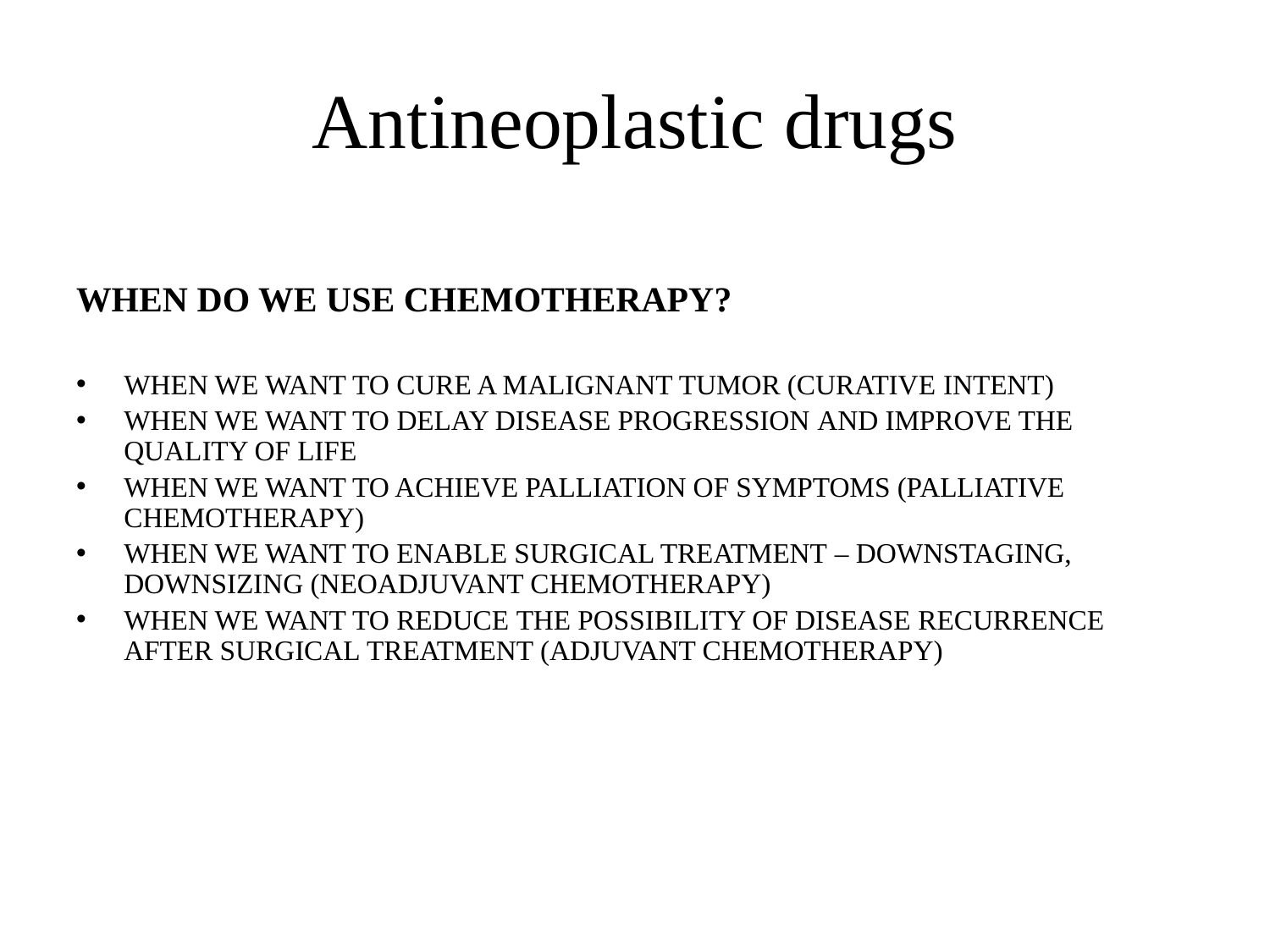

# Antineoplastic drugs
WHEN DO WE USE CHEMOTHERAPY?

WHEN WE WANT TO CURE A MALIGNANT TUMOR (CURATIVE INTENT)
WHEN WE WANT TO DELAY DISEASE PROGRESSION AND IMPROVE THE QUALITY OF LIFE
WHEN WE WANT TO ACHIEVE PALLIATION OF SYMPTOMS (PALLIATIVE CHEMOTHERAPY)
WHEN WE WANT TO ENABLE SURGICAL TREATMENT – DOWNSTAGING, DOWNSIZING (NEOADJUVANT CHEMOTHERAPY)
WHEN WE WANT TO REDUCE THE POSSIBILITY OF DISEASE RECURRENCE AFTER SURGICAL TREATMENT (ADJUVANT CHEMOTHERAPY)